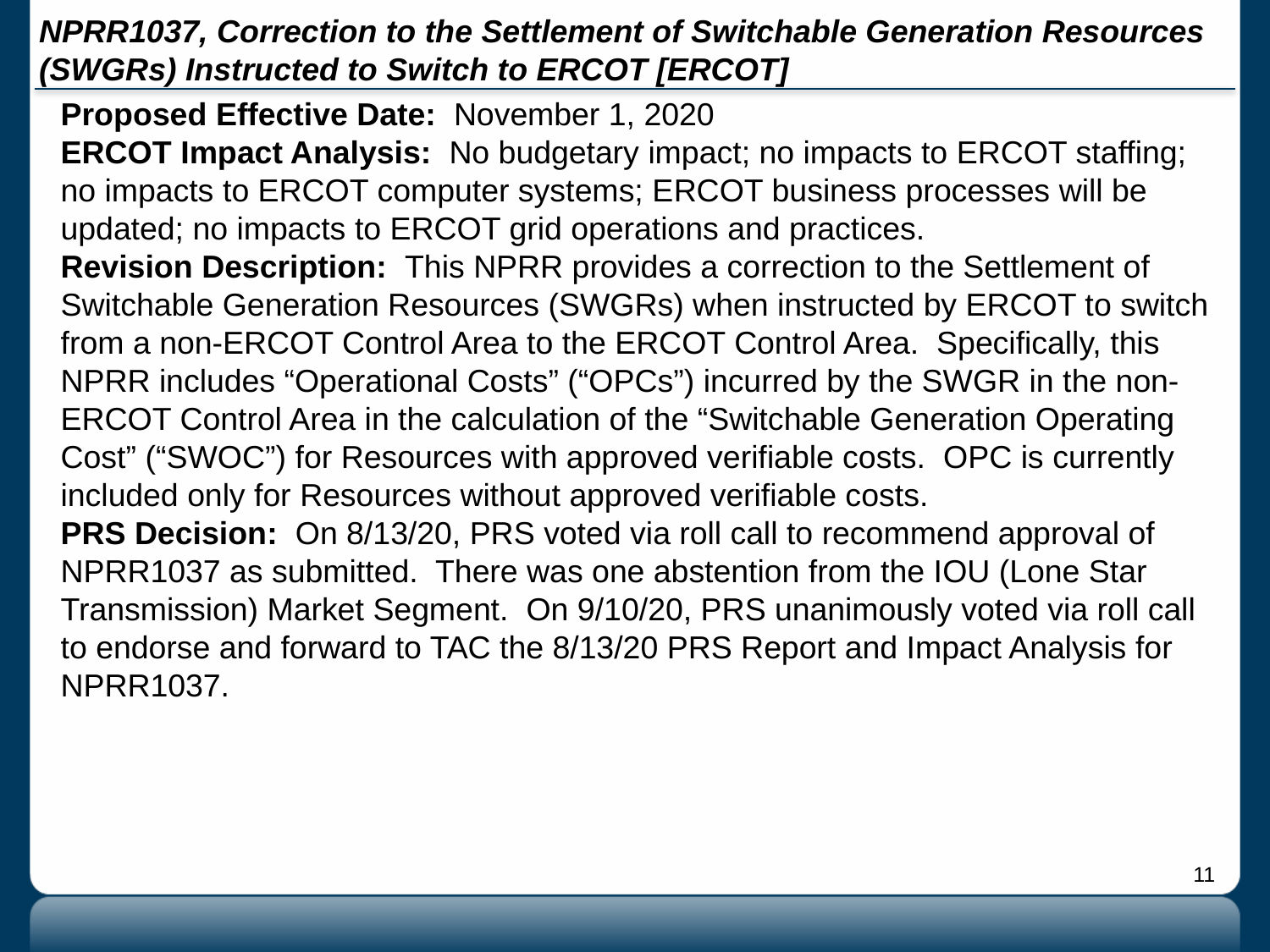

# NPRR1037, Correction to the Settlement of Switchable Generation Resources (SWGRs) Instructed to Switch to ERCOT [ERCOT]
Proposed Effective Date:  November 1, 2020
ERCOT Impact Analysis:  No budgetary impact; no impacts to ERCOT staffing; no impacts to ERCOT computer systems; ERCOT business processes will be updated; no impacts to ERCOT grid operations and practices.
Revision Description:  This NPRR provides a correction to the Settlement of Switchable Generation Resources (SWGRs) when instructed by ERCOT to switch from a non-ERCOT Control Area to the ERCOT Control Area.  Specifically, this NPRR includes “Operational Costs” (“OPCs”) incurred by the SWGR in the non-ERCOT Control Area in the calculation of the “Switchable Generation Operating Cost” (“SWOC”) for Resources with approved verifiable costs.  OPC is currently included only for Resources without approved verifiable costs.
PRS Decision:  On 8/13/20, PRS voted via roll call to recommend approval of NPRR1037 as submitted.  There was one abstention from the IOU (Lone Star Transmission) Market Segment.  On 9/10/20, PRS unanimously voted via roll call to endorse and forward to TAC the 8/13/20 PRS Report and Impact Analysis for NPRR1037.